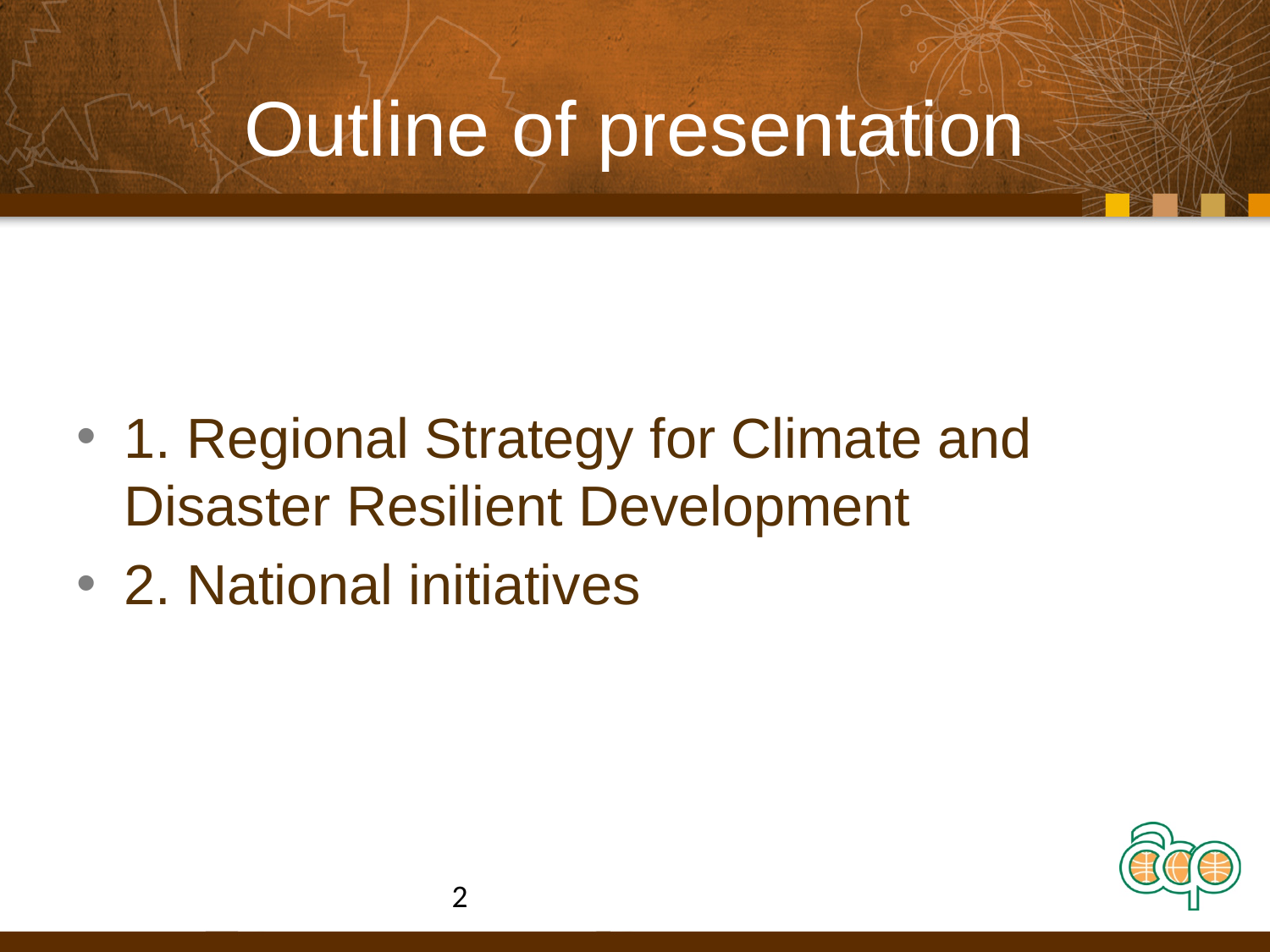

# Outline of presentation

1. Regional Strategy for Climate and Disaster Resilient Development
2. National initiatives

2